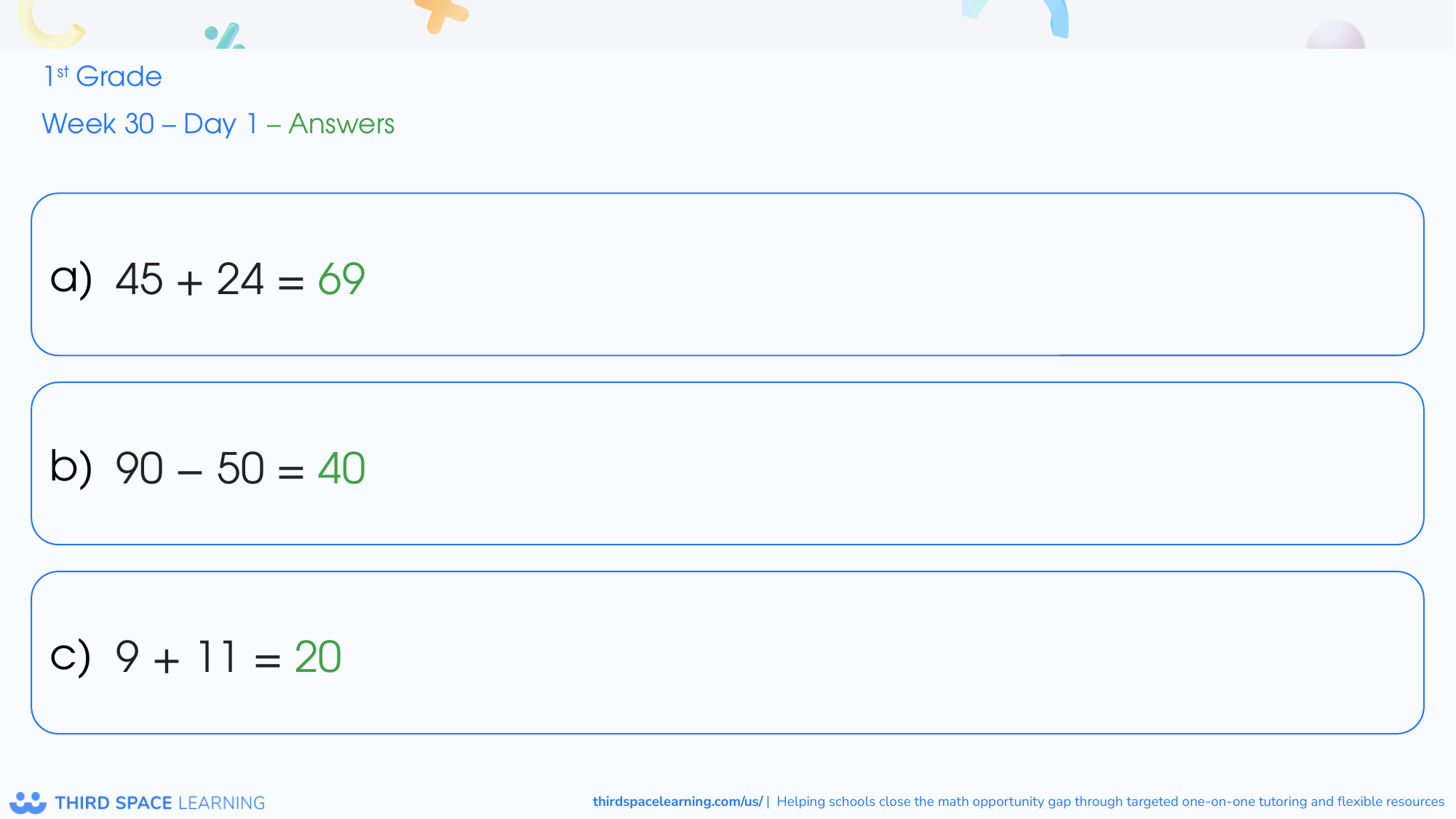

1st Grade
Week 30 – Day 1 – Answers
45 + 24 = 69
90 − 50 = 40
9 + 11 = 20